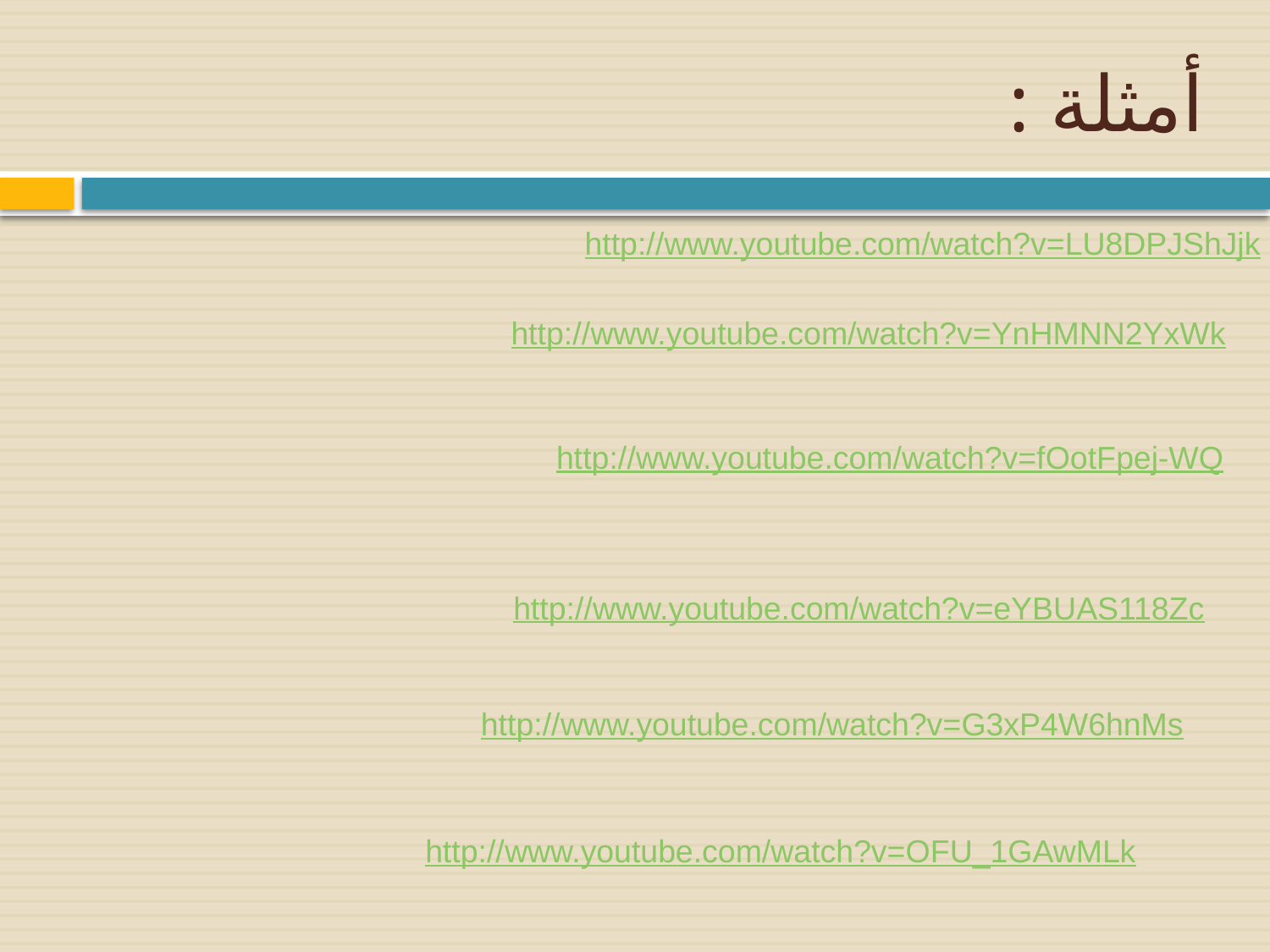

# أمثلة :
http://www.youtube.com/watch?v=LU8DPJShJjk

http://www.youtube.com/watch?v=YnHMNN2YxWk

http://www.youtube.com/watch?v=fOotFpej-WQ

http://www.youtube.com/watch?v=eYBUAS118Zc

http://www.youtube.com/watch?v=G3xP4W6hnMs

http://www.youtube.com/watch?v=OFU_1GAwMLk